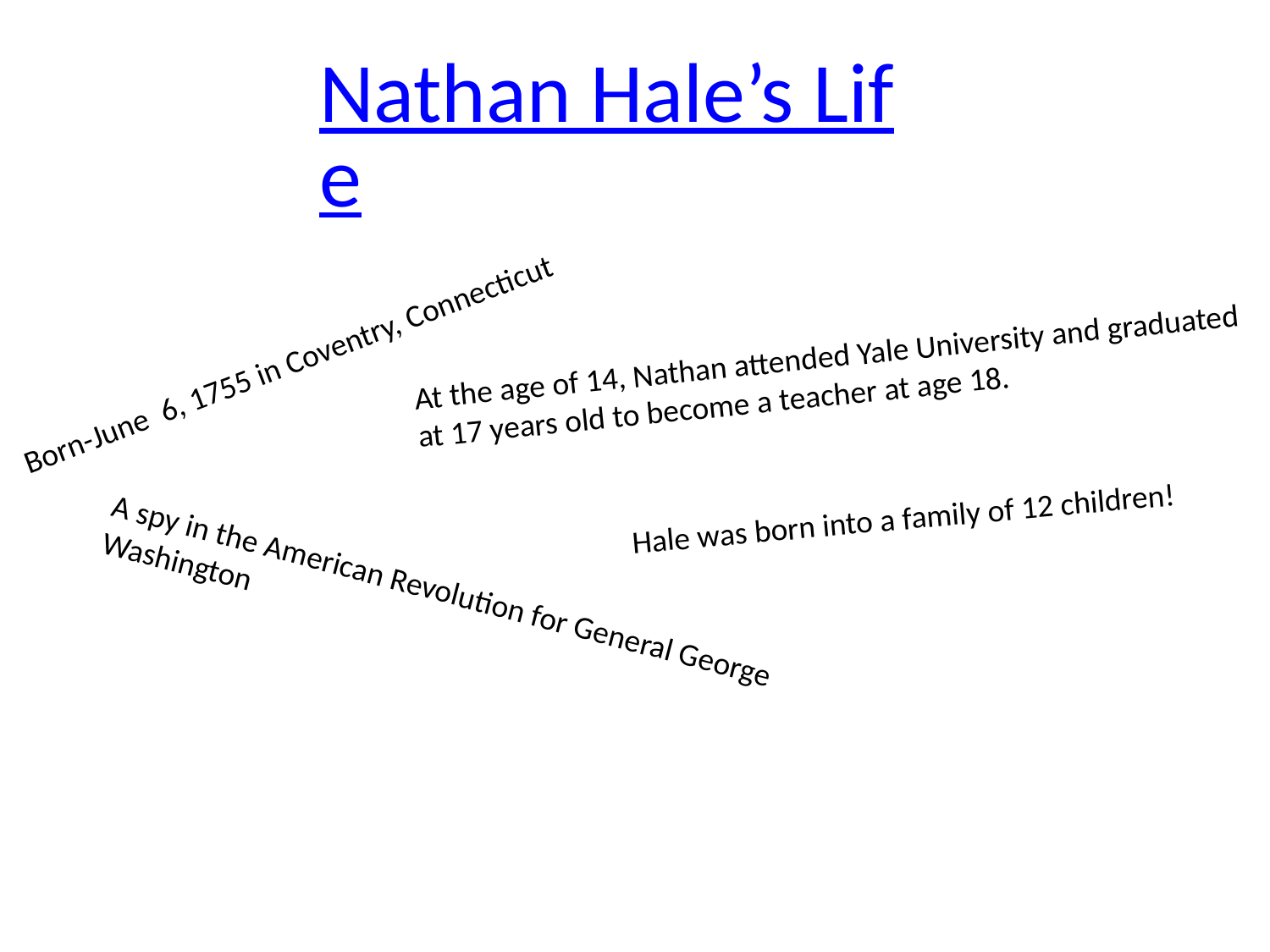

Nathan Hale’s Life
At the age of 14, Nathan attended Yale University and graduated
at 17 years old to become a teacher at age 18.
Born-June  6, 1755 in Coventry, Connecticut
Hale was born into a family of 12 children!
A spy in the American Revolution for General George Washington